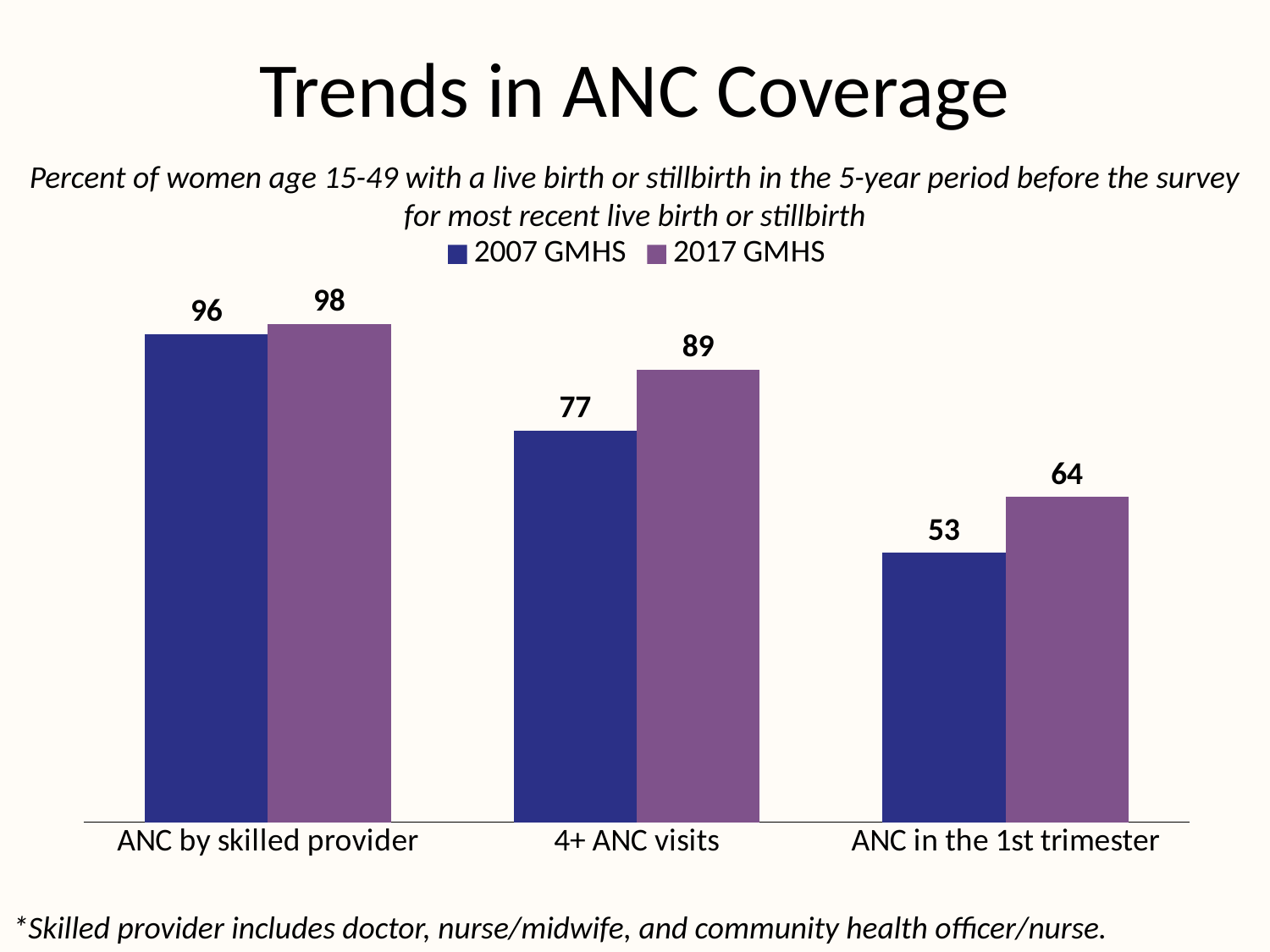

# Trends in ANC Coverage
Percent of women age 15-49 with a live birth or stillbirth in the 5-year period before the survey for most recent live birth or stillbirth

### Chart

| Category | 2007 GMHS | 2017 GMHS |
|---|---|---|
| ANC by skilled provider | 96.0 | 98.0 |
| 4+ ANC visits | 77.0 | 89.0 |
| ANC in the 1st trimester | 53.0 | 64.0 |
*Skilled provider includes doctor, nurse/midwife, and community health officer/nurse.